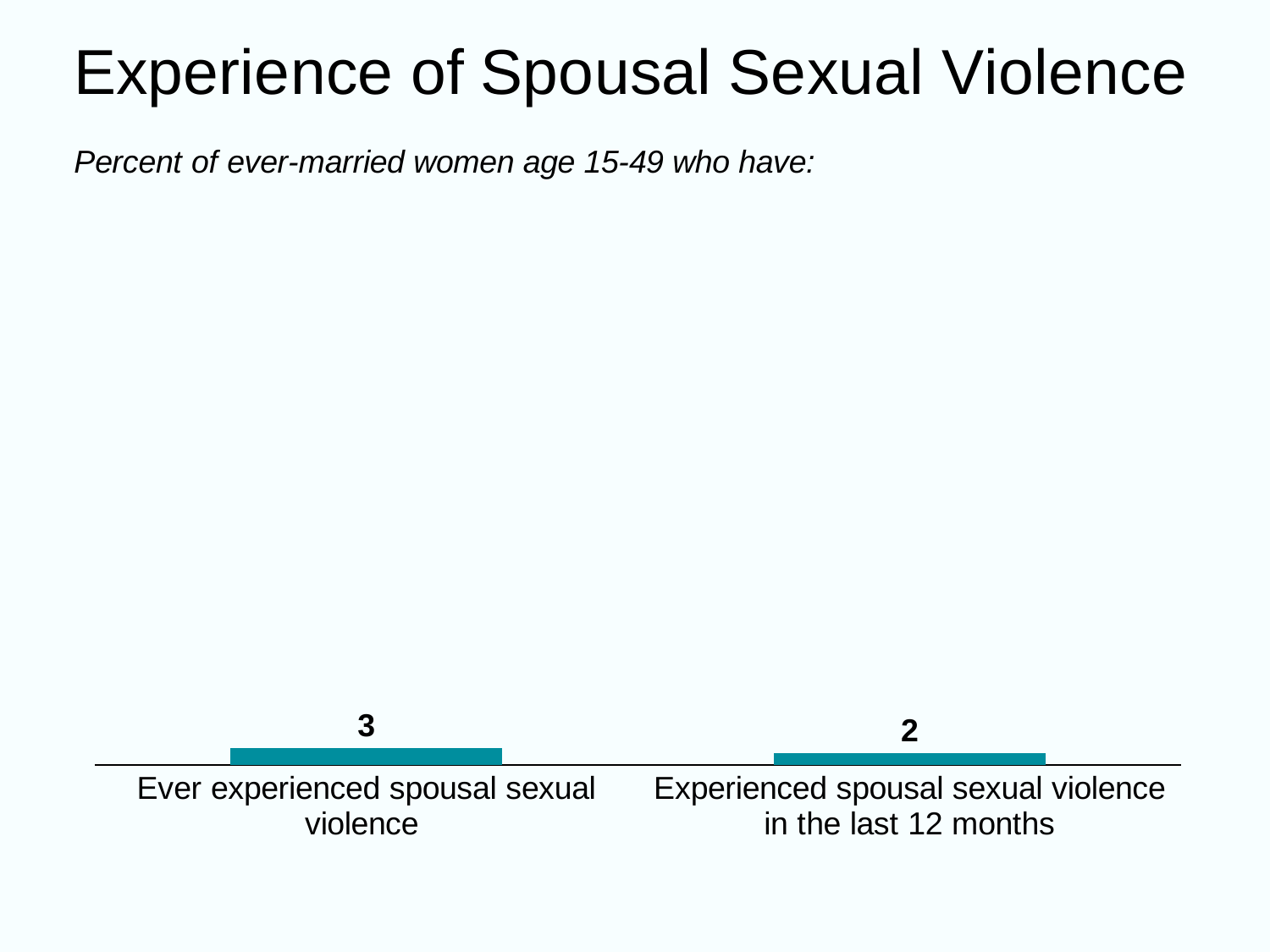

### Chart

| Category | Women |
|---|---|
| Ever experienced spousal sexual violence  | 3.0 |
| Experienced spousal sexual violence in the last 12 months | 2.0 |